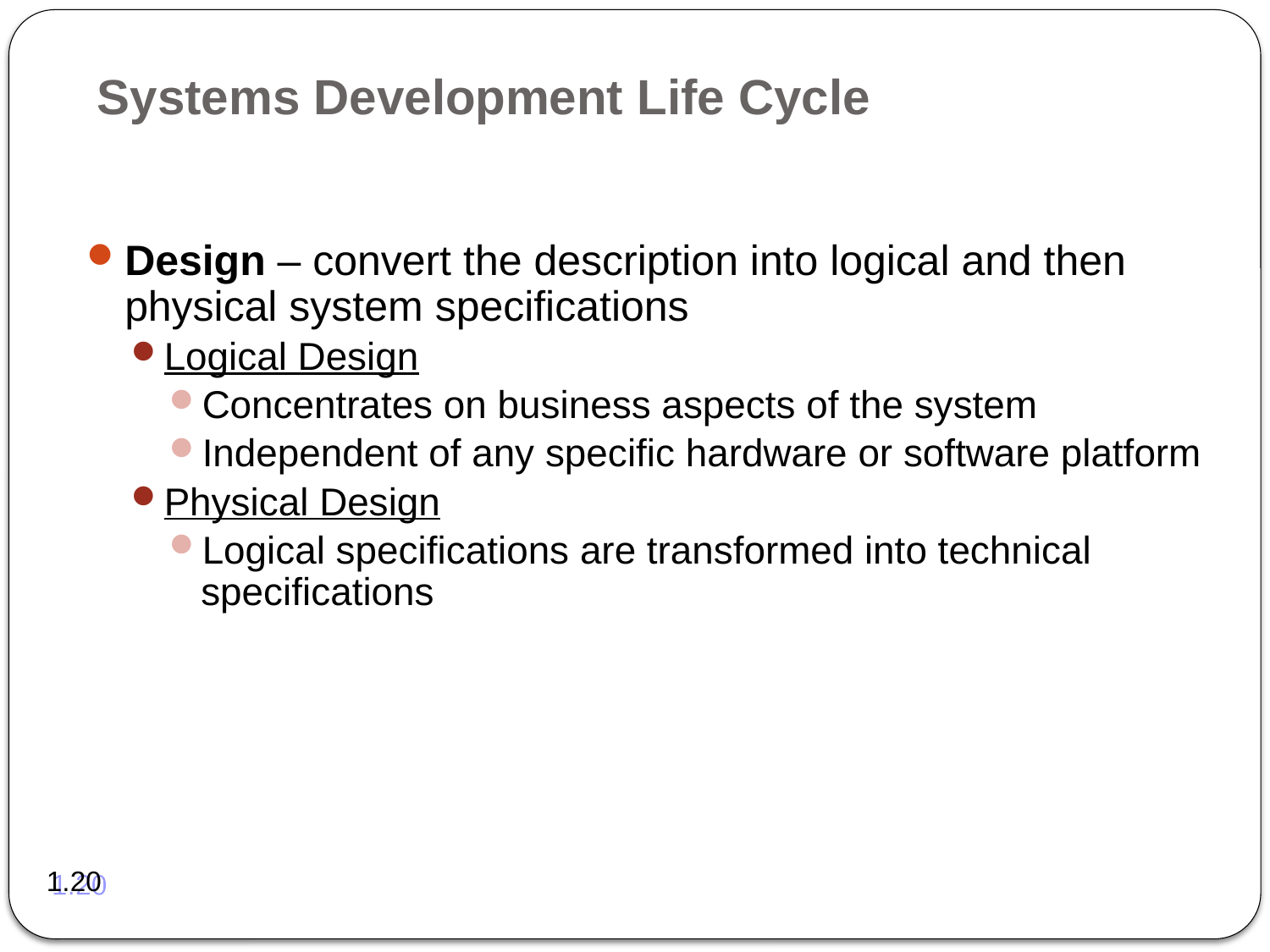

# Systems Development Life Cycle
Design – convert the description into logical and then physical system specifications
Logical Design
Concentrates on business aspects of the system
Independent of any specific hardware or software platform
Physical Design
Logical specifications are transformed into technical specifications

1.20